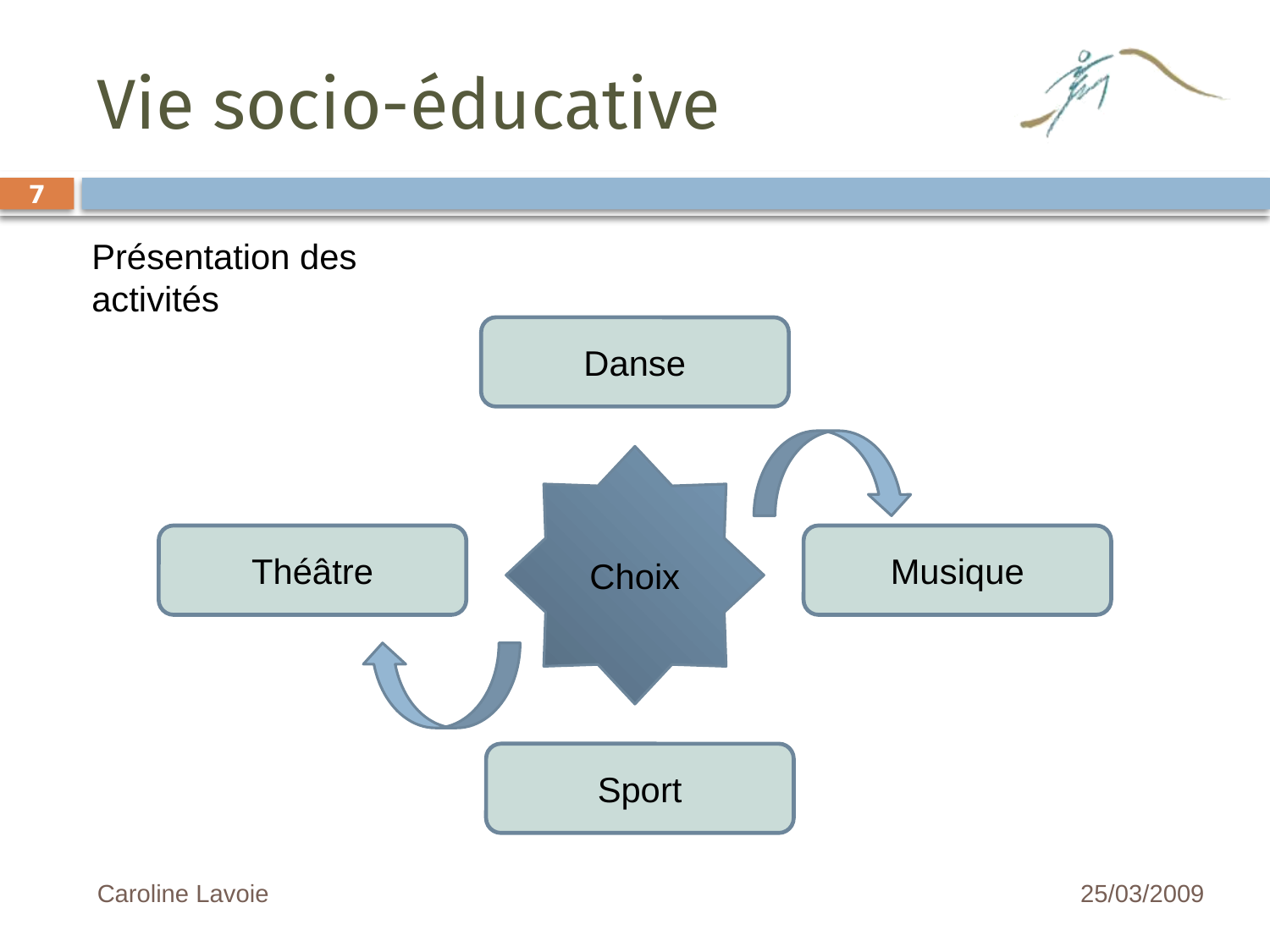

# Vie socio-éducative
7
Présentation des activités
Danse

Choix
Théâtre
Musique

Sport
Caroline Lavoie
25/03/2009